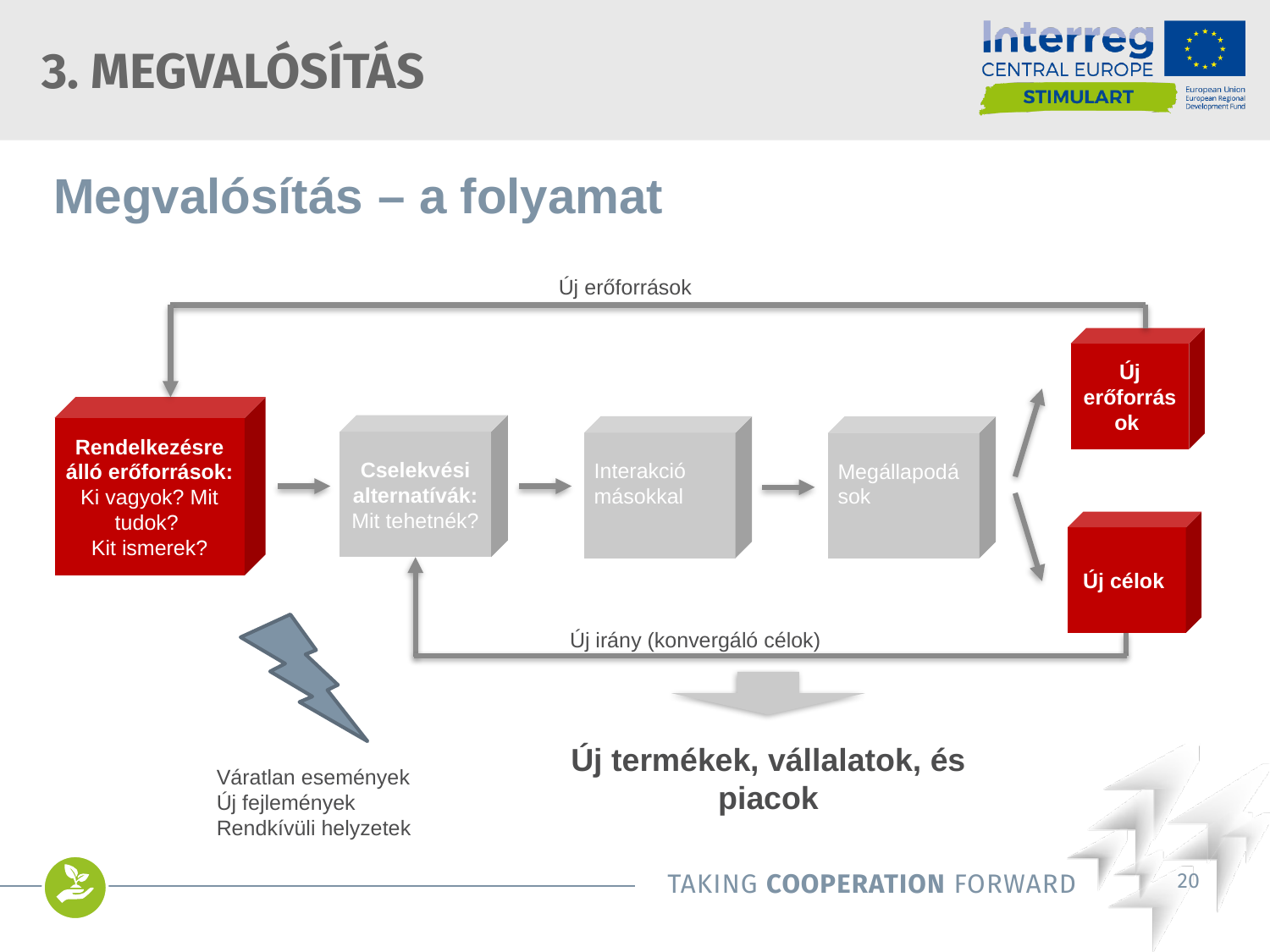

# 3. Megvalósítás
Megvalósítás – a folyamat
Új erőforrások
Új erőforrások
Rendelkezésre álló erőforrások:
Ki vagyok? Mit tudok?
Kit ismerek?
Cselekvési alternatívák: Mit tehetnék?
Interakció másokkal

Megállapodások

Új célok
Új irány (konvergáló célok)

Új termékek, vállalatok, és piacok

Váratlan események
Új fejlemények
Rendkívüli helyzetek